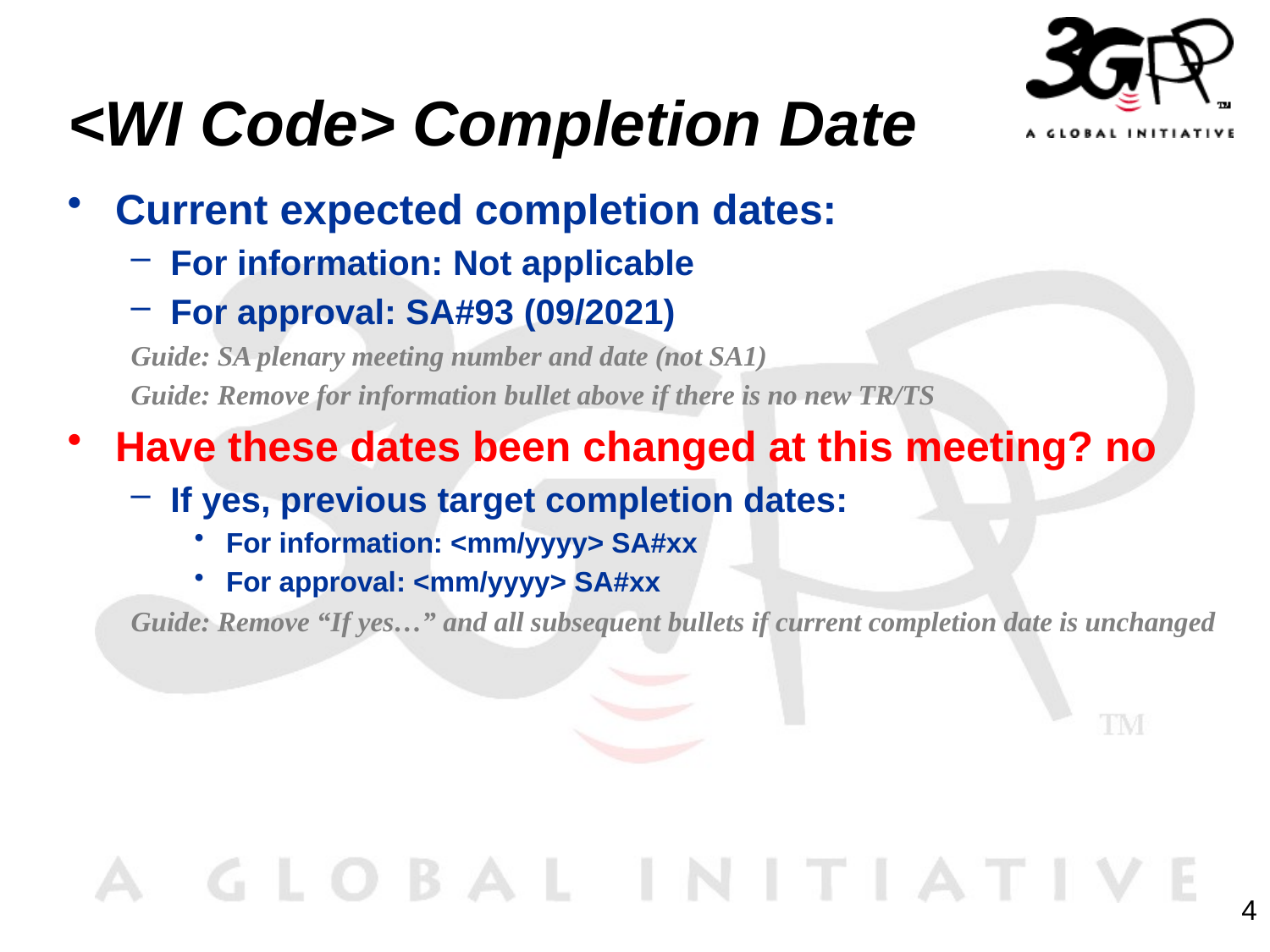

# <WI Code> Completion Date
Current expected completion dates:
For information: Not applicable
For approval: SA#93 (09/2021)
Guide: SA plenary meeting number and date (not SA1)
Guide: Remove for information bullet above if there is no new TR/TS
Have these dates been changed at this meeting? no
If yes, previous target completion dates:
For information: <mm/yyyy> SA#xx
For approval: <mm/yyyy> SA#xx
Guide: Remove “If yes…” and all subsequent bullets if current completion date is unchanged

4